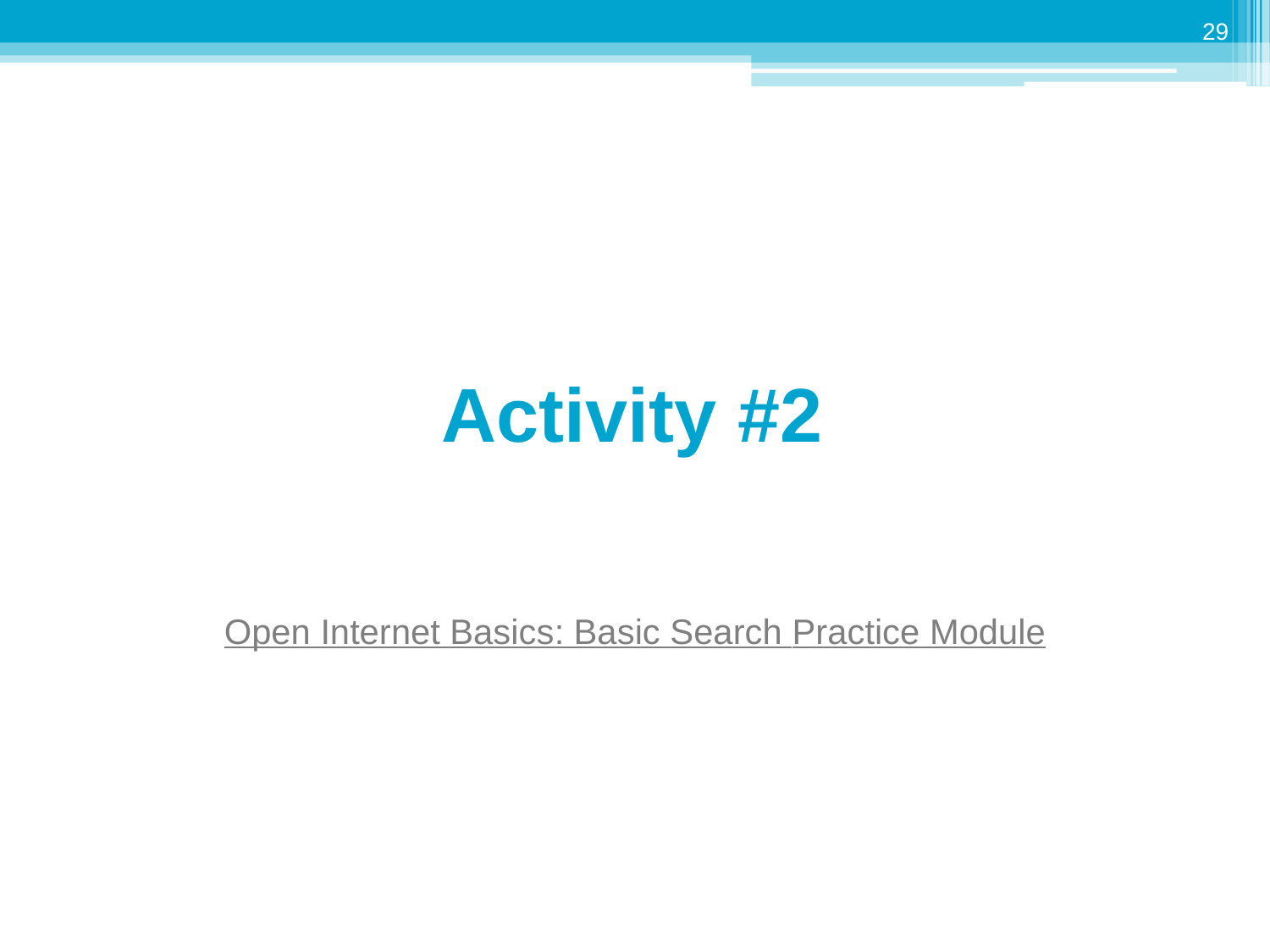

29
# Activity #2
Open Internet Basics: Basic Search Practice Module